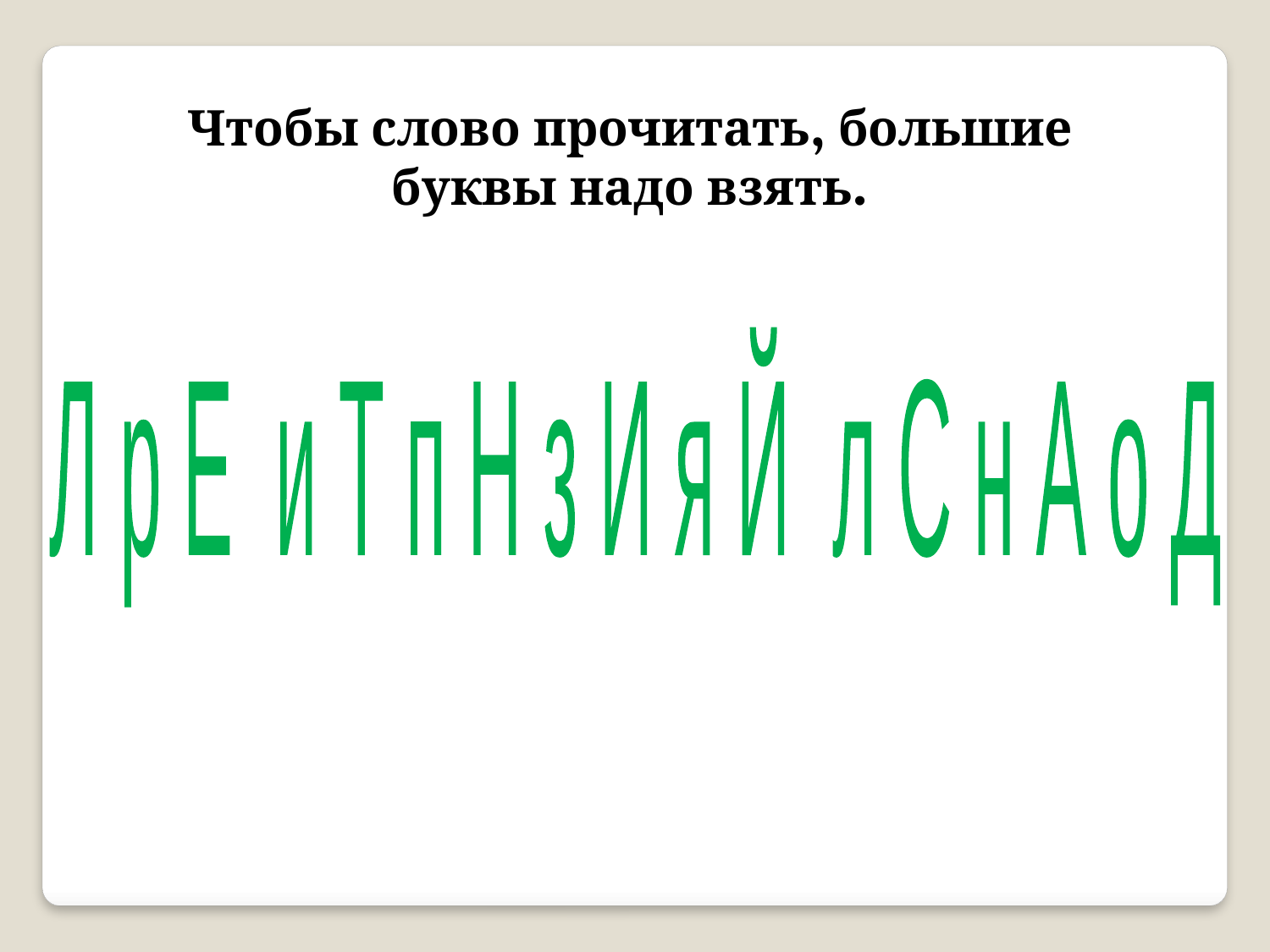

Чтобы слово прочитать, большие буквы надо взять.

Л р Е  и Т п Н з И я Й  л С н А о Д